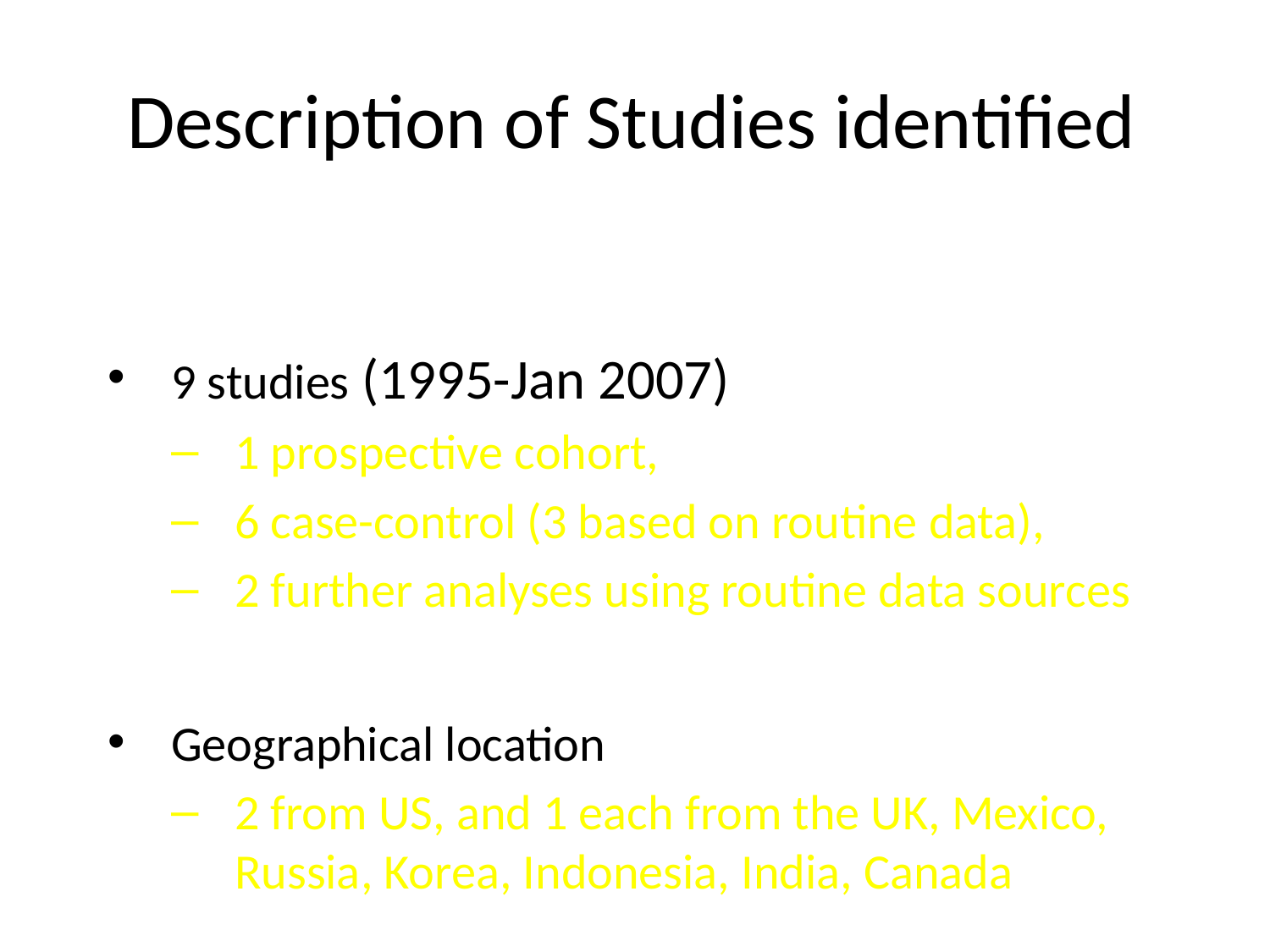

# Description of Studies identified
9 studies (1995-Jan 2007)
1 prospective cohort,
6 case-control (3 based on routine data),
2 further analyses using routine data sources

Geographical location
2 from US, and 1 each from the UK, Mexico, Russia, Korea, Indonesia, India, Canada